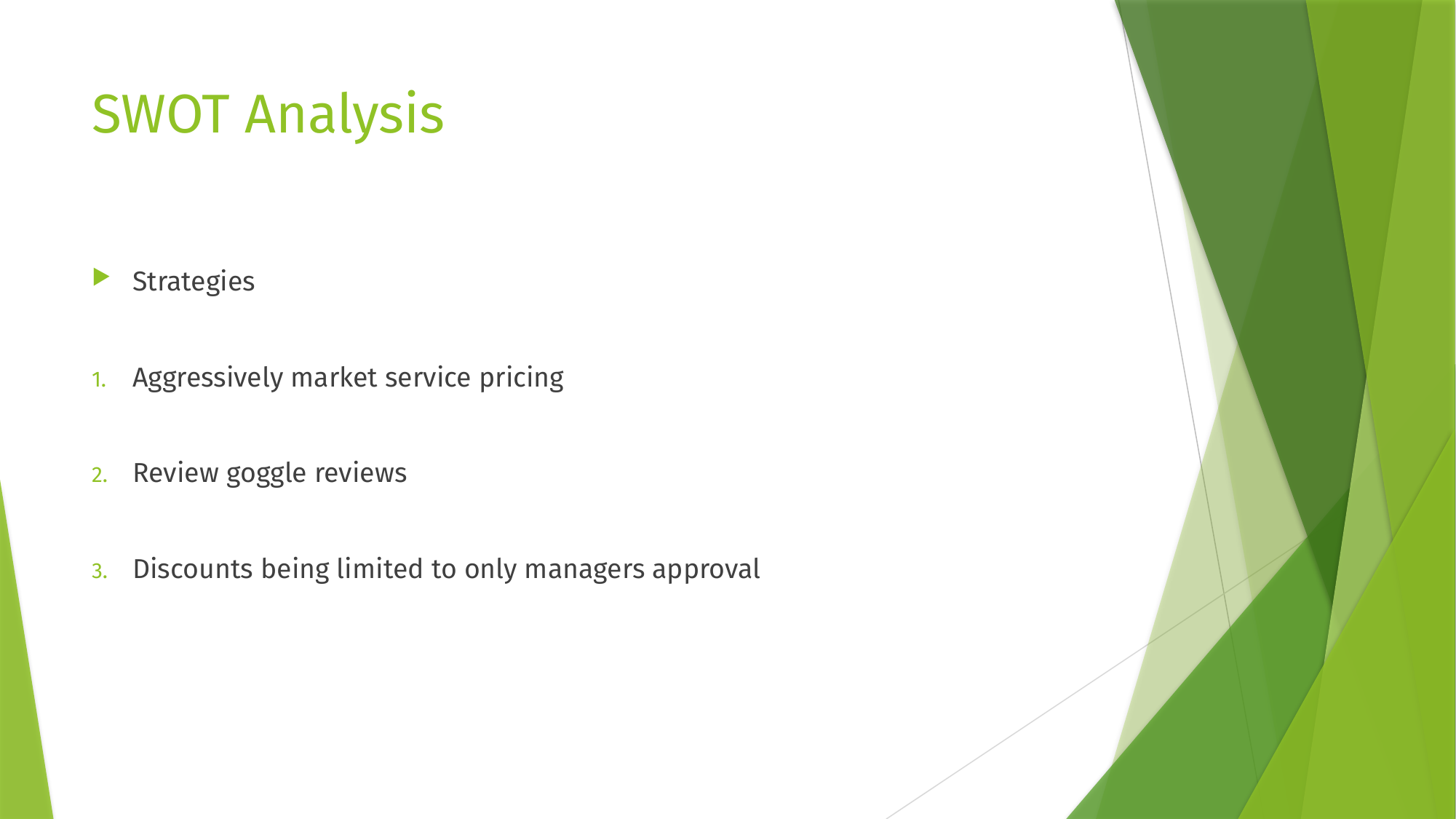

# SWOT Analysis
Strategies

Aggressively market service pricing

Review goggle reviews

Discounts being limited to only managers approval